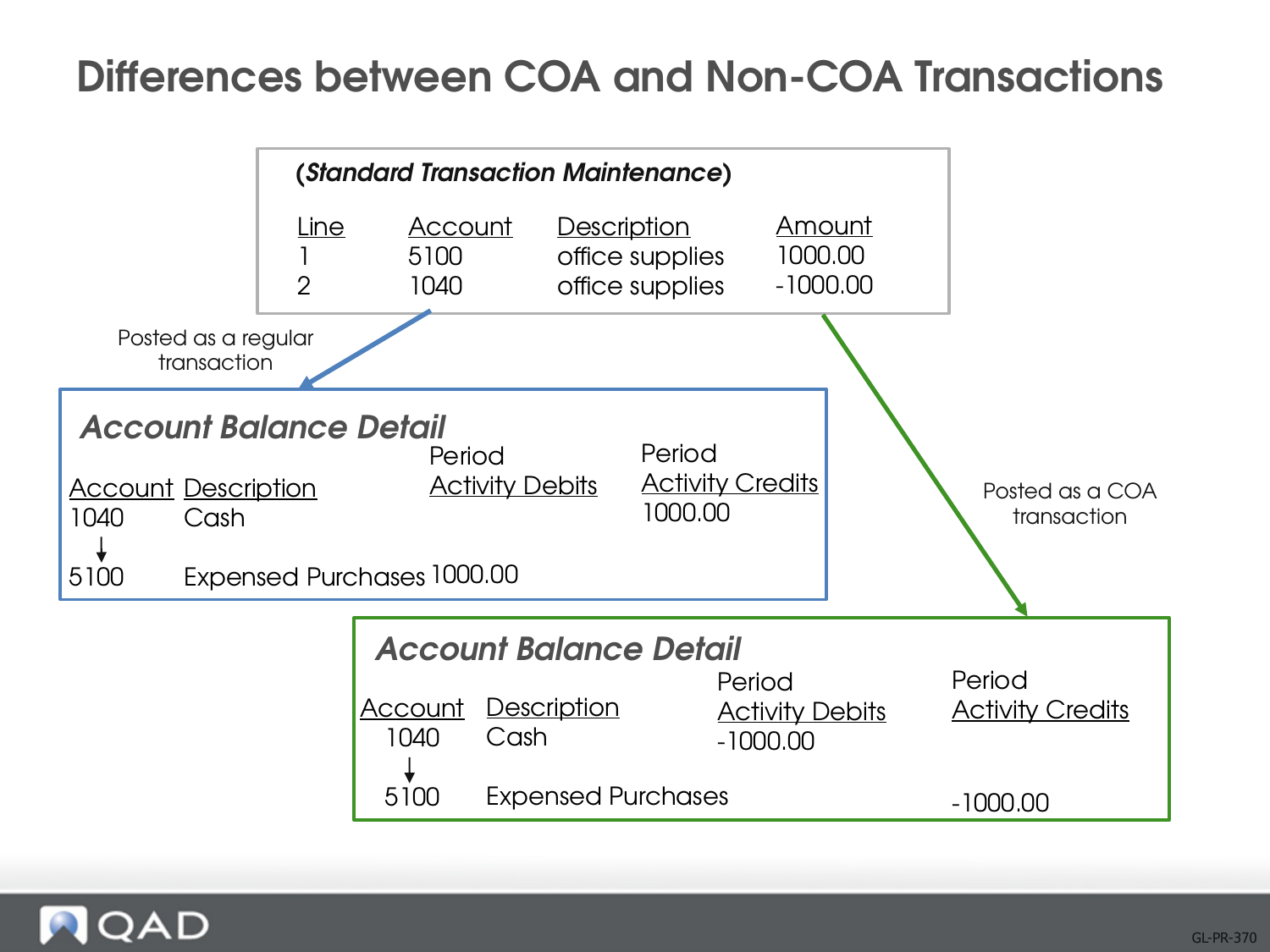

# Differences between COA and Non-COA Transactions

(Standard Transaction Maintenance)
Amount
1000.00
-1000.00
Description
office supplies
office supplies
Line
1
2
Account
5100
1040

Posted as a regular transaction

Account Balance Detail
Period
Activity Credits
1000.00
Period
Activity Debits

1000.00
Account
1040
5100
Description
Cash

Expensed Purchases
Posted as a COA transaction

Account Balance Detail
Period
Activity Credits

-1000.00
Period
Activity Debits
-1000.00
Description
Cash

Expensed Purchases
Account
1040
5100

GL-PR-370